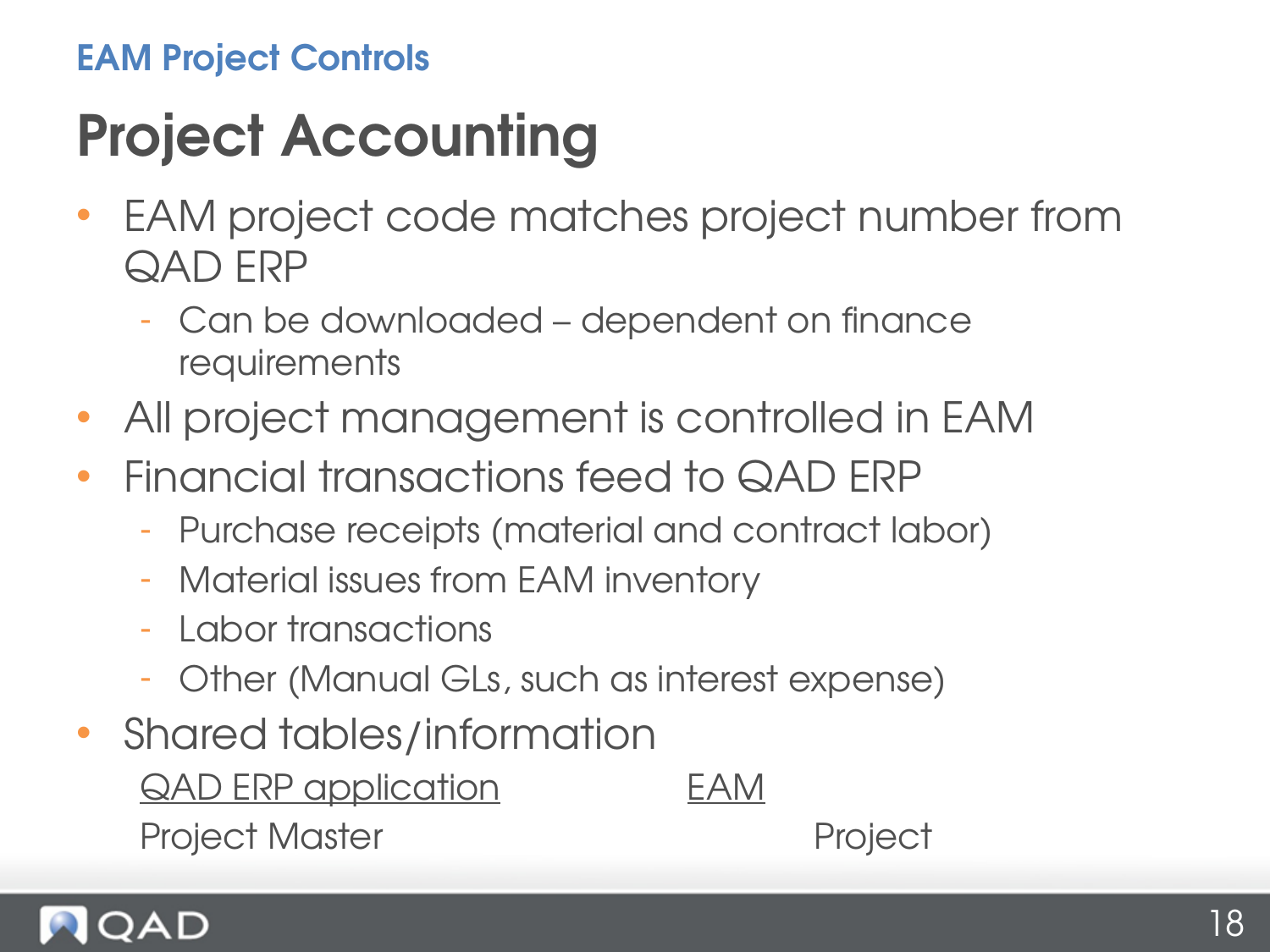

EAM Project Controls
# Project Accounting
EAM project code matches project number from QAD ERP
Can be downloaded – dependent on finance requirements
All project management is controlled in EAM
Financial transactions feed to QAD ERP
Purchase receipts (material and contract labor)
Material issues from EAM inventory
Labor transactions
Other (Manual GLs, such as interest expense)
Shared tables/information
QAD ERP application		EAM
Project Master				Project
18